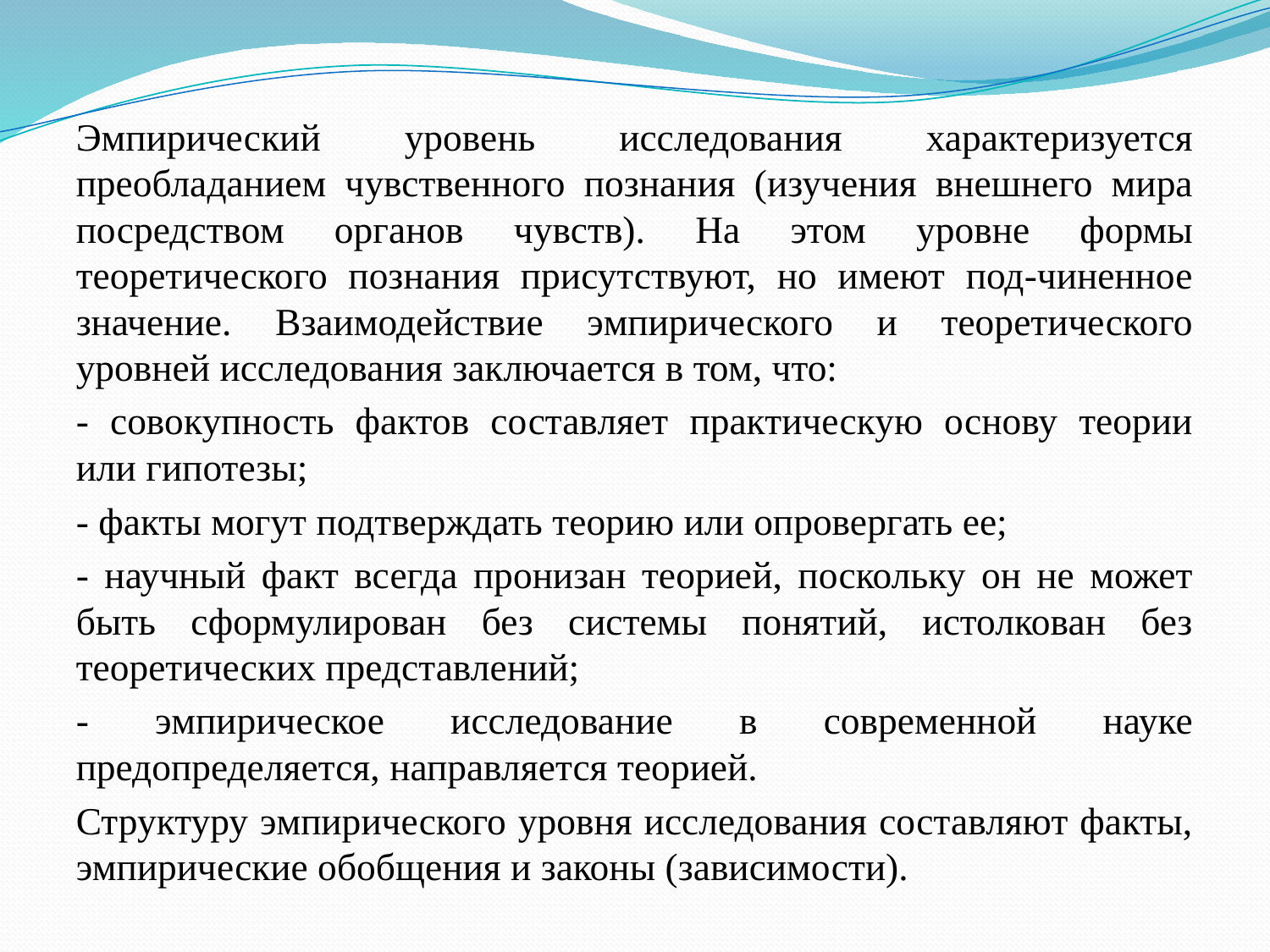

Эмпирический уровень исследования характеризуется преобладанием чувственного познания (изучения внешнего мира посредством органов чувств). На этом уровне формы теоретического познания присутствуют, но имеют под-чиненное значение. Взаимодействие эмпирического и теоретического уровней исследования заключается в том, что:
- совокупность фактов составляет практическую основу теории или гипотезы;
- факты могут подтверждать теорию или опровергать ее;
- научный факт всегда пронизан теорией, поскольку он не может быть сформулирован без системы понятий, истолкован без теоретических представлений;
- эмпирическое исследование в современной науке предопределяется, направляется теорией.
Структуру эмпирического уровня исследования составляют факты, эмпирические обобщения и законы (зависимости).